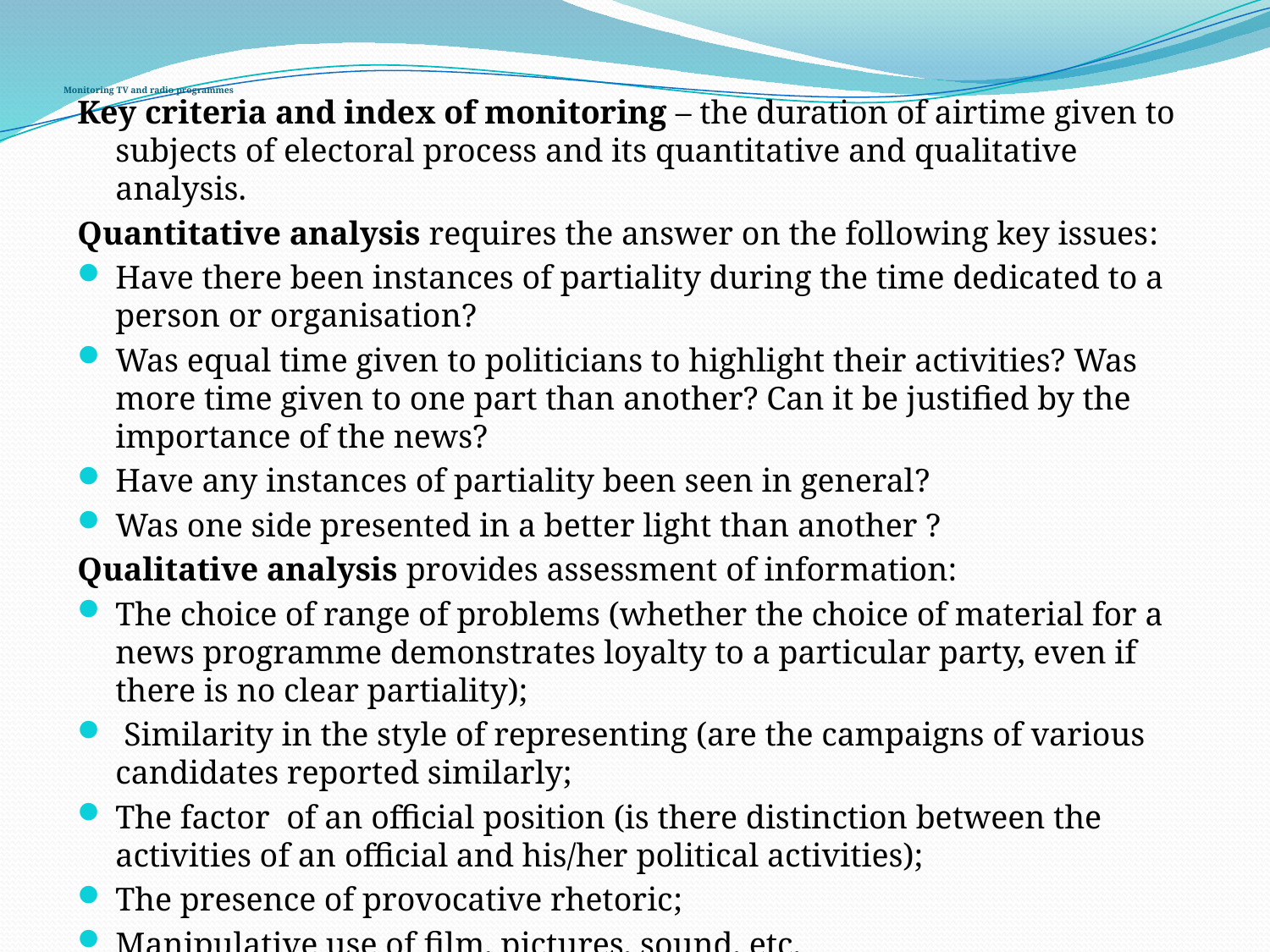

# Monitoring TV and radio programmes
Key criteria and index of monitoring – the duration of airtime given to subjects of electoral process and its quantitative and qualitative analysis.
Quantitative analysis requires the answer on the following key issues:
Have there been instances of partiality during the time dedicated to a person or organisation?
Was equal time given to politicians to highlight their activities? Was more time given to one part than another? Can it be justified by the importance of the news?
Have any instances of partiality been seen in general?
Was one side presented in a better light than another ?
Qualitative analysis provides assessment of information:
The choice of range of problems (whether the choice of material for a news programme demonstrates loyalty to a particular party, even if there is no clear partiality);
 Similarity in the style of representing (are the campaigns of various candidates reported similarly;
The factor  of an official position (is there distinction between the activities of an official and his/her political activities);
The presence of provocative rhetoric;
Manipulative use of film, pictures, sound, etc.